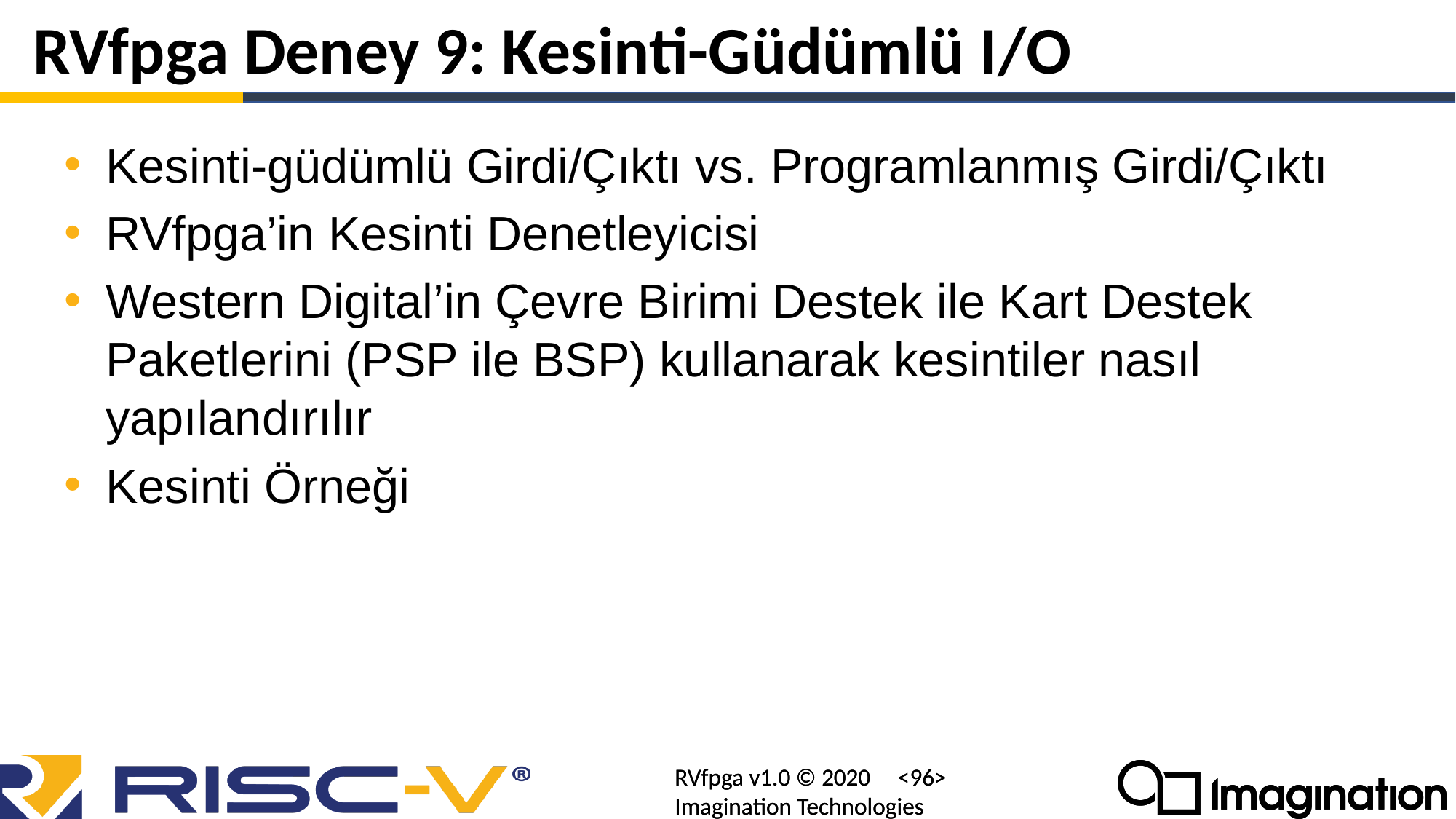

# RVfpga Deney 9: Kesinti-Güdümlü I/O
Kesinti-güdümlü Girdi/Çıktı vs. Programlanmış Girdi/Çıktı
RVfpga’in Kesinti Denetleyicisi
Western Digital’in Çevre Birimi Destek ile Kart Destek Paketlerini (PSP ile BSP) kullanarak kesintiler nasıl yapılandırılır
Kesinti Örneği